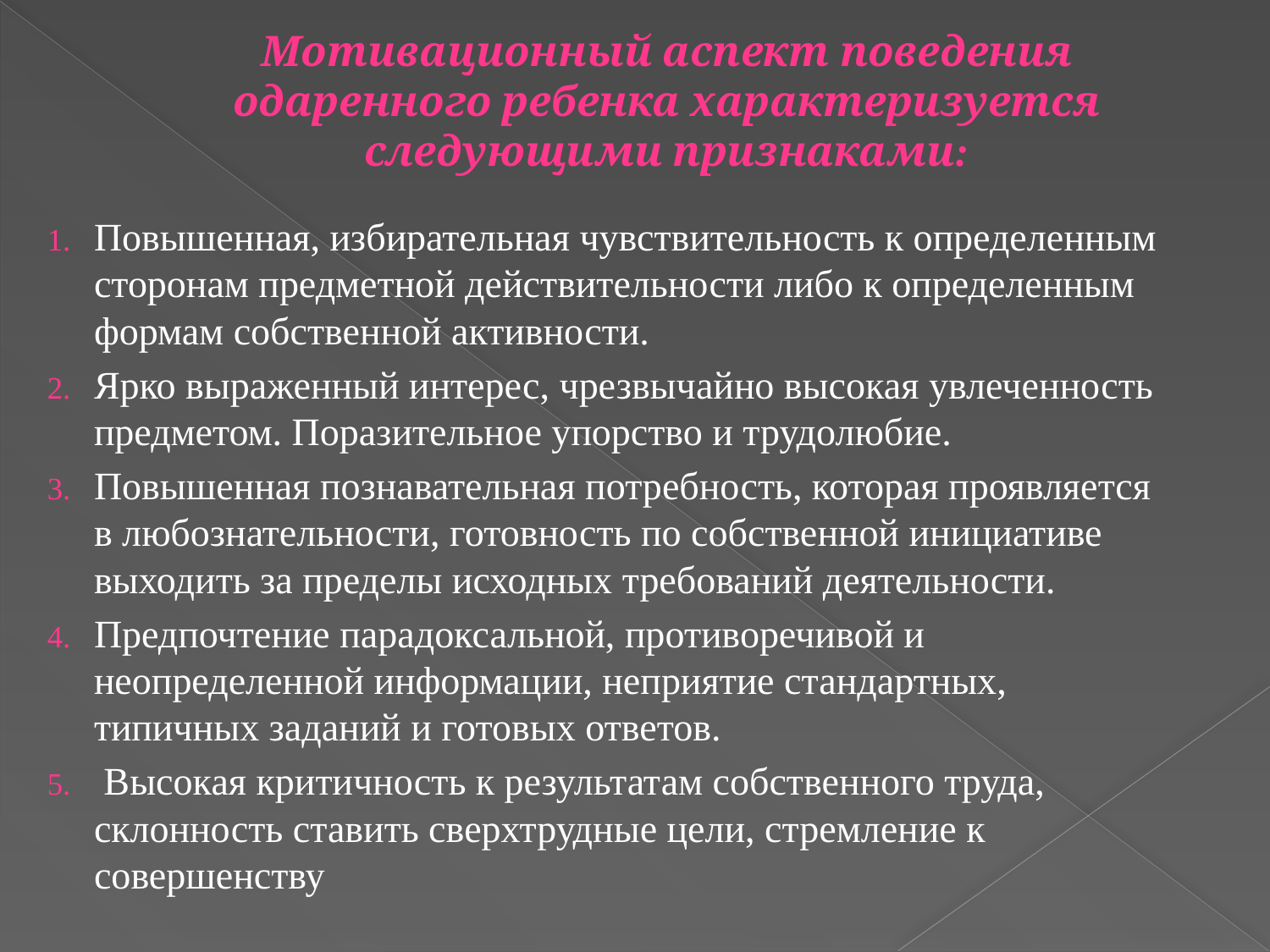

# Мотивационный аспект поведения одаренного ребенка характеризуется следующими признаками:
Повышенная, избирательная чувствительность к определенным сторонам предметной действительности либо к определенным формам собственной активности.
Ярко выраженный интерес, чрезвычайно высокая увлеченность предметом. Поразительное упорство и трудолюбие.
Повышенная познавательная потребность, которая проявляется в любознательности, готовность по собственной инициативе выходить за пределы исходных требований деятельности.
Предпочтение парадоксальной, противоречивой и неопределенной информации, неприятие стандартных, типичных заданий и готовых ответов.
 Высокая критичность к результатам собственного труда, склонность ставить сверхтрудные цели, стремление к совершенству